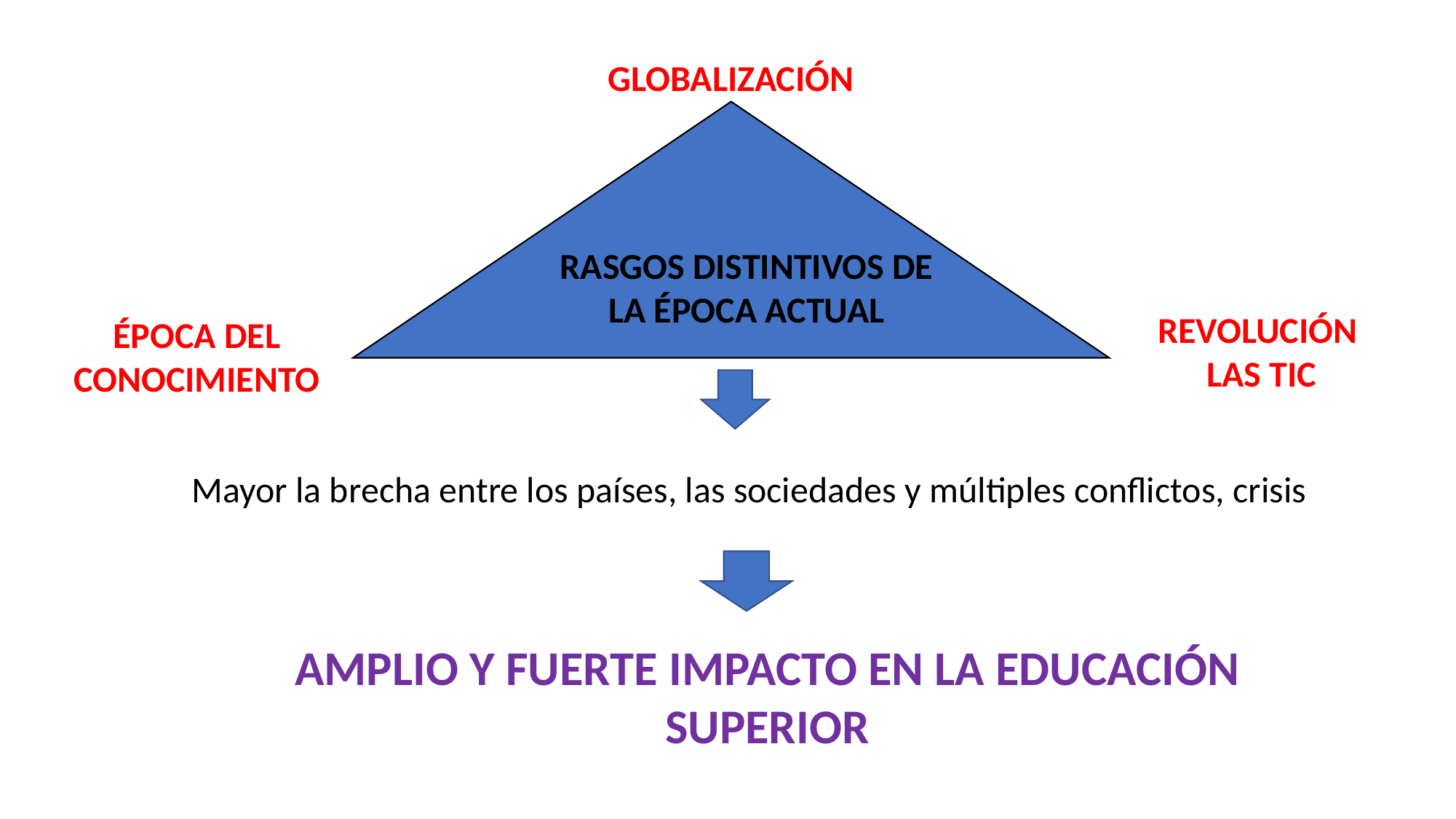

GLOBALIZACIÓN

RASGOS DISTINTIVOS DE LA ÉPOCA ACTUAL
REVOLUCIÓN
LAS TIC
ÉPOCA DEL CONOCIMIENTO

Mayor la brecha entre los países, las sociedades y múltiples conflictos, crisis

AMPLIO Y FUERTE IMPACTO EN LA EDUCACIÓN SUPERIOR